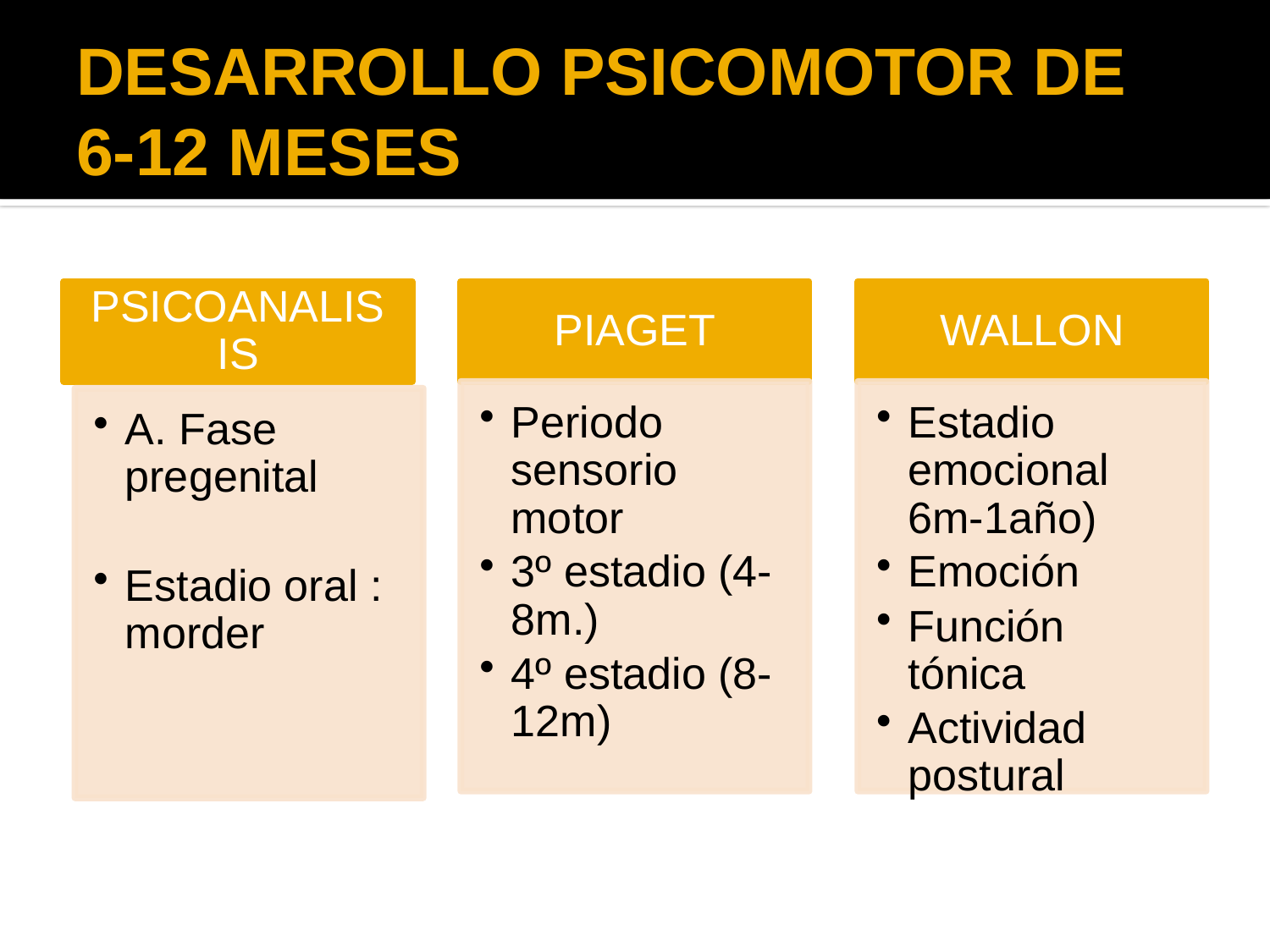

# DESARROLLO PSICOMOTOR DE 6-12 MESES
PSICOANALISIS
A. Fase pregenital

Estadio oral : morder
PIAGET
Periodo sensorio motor
3º estadio (4-8m.)
4º estadio (8-12m)
WALLON
Estadio emocional 6m-1año)
Emoción
Función tónica
Actividad postural